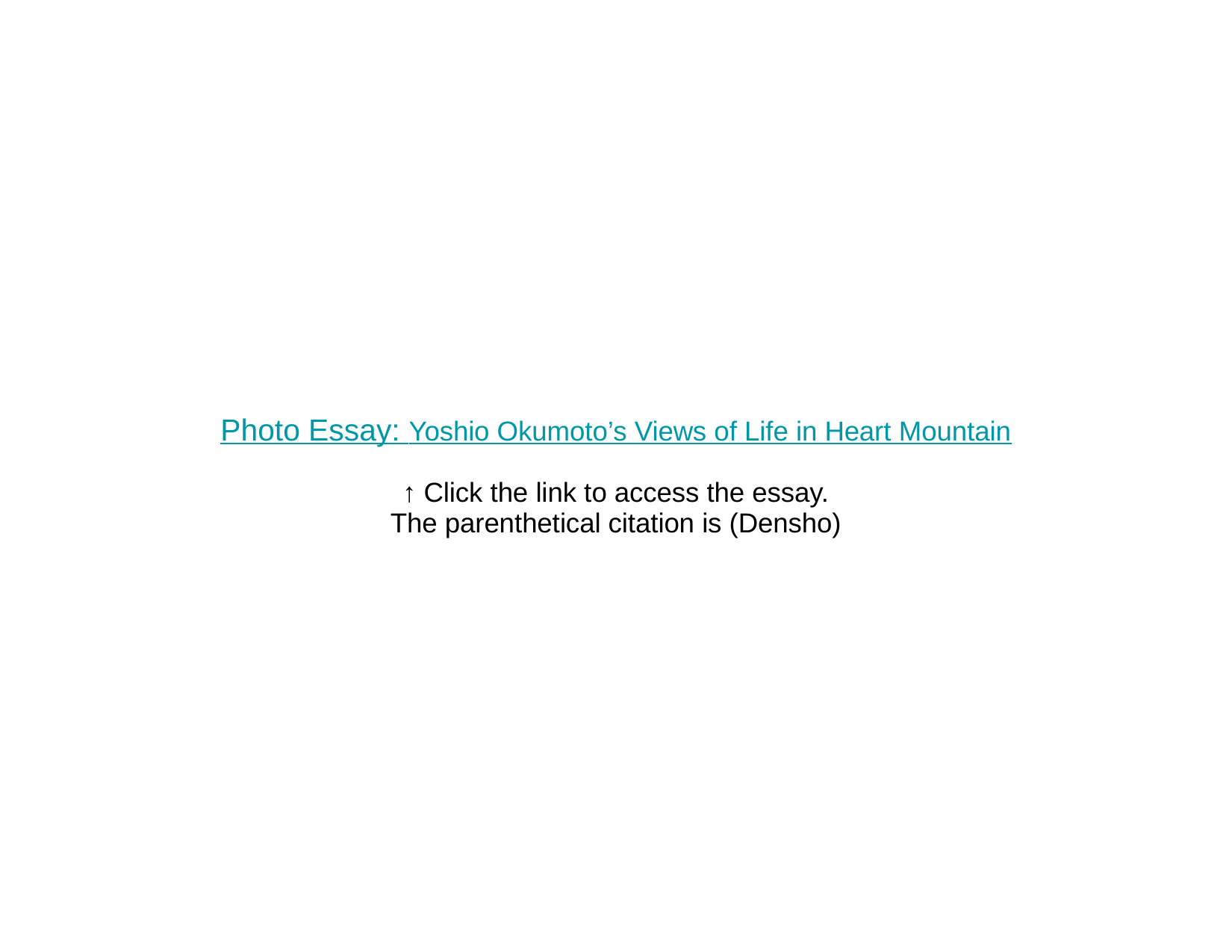

# Photo Essay: Yoshio Okumoto’s Views of Life in Heart Mountain

↑ Click the link to access the essay.
The parenthetical citation is (Densho)